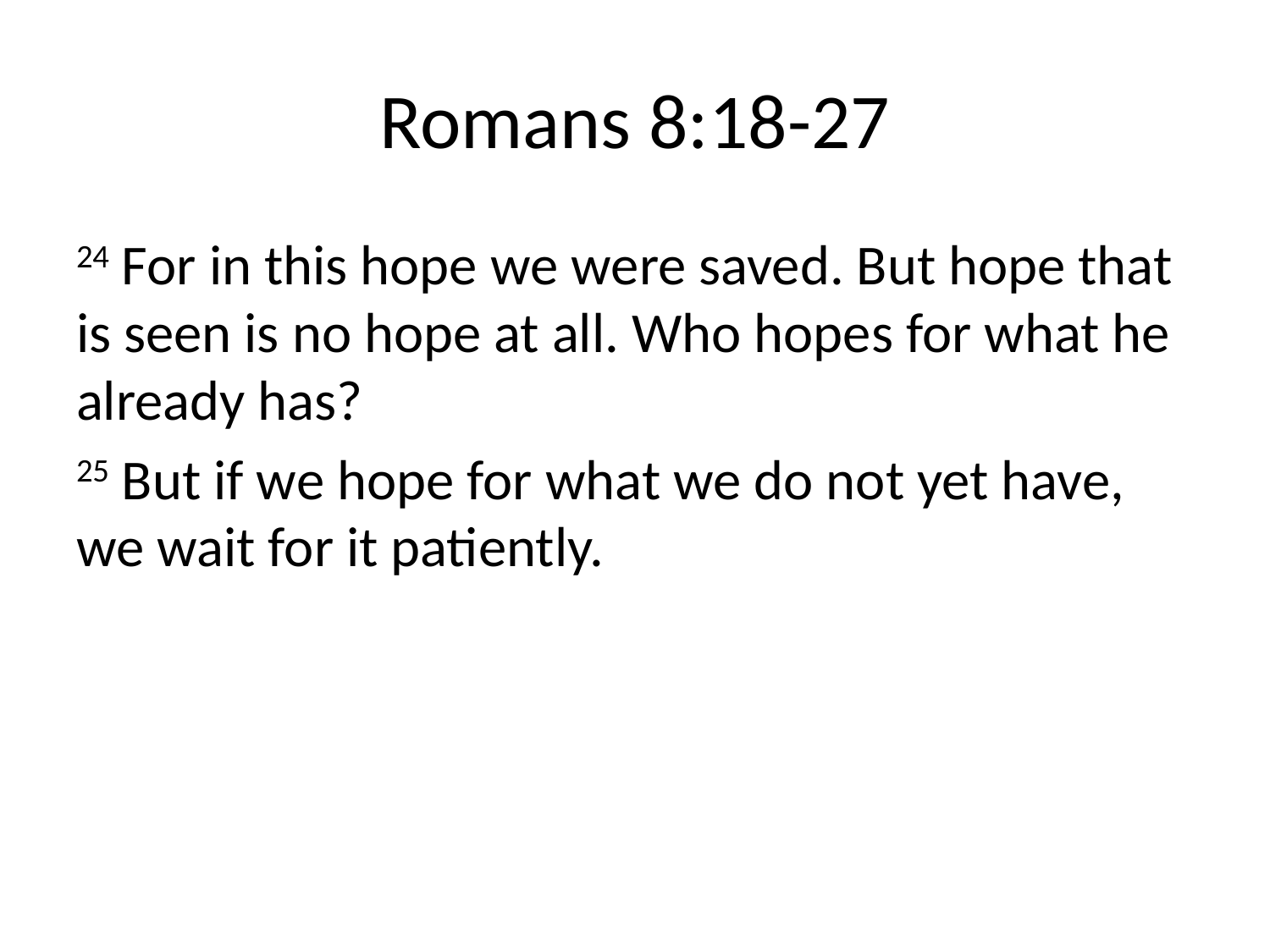

# Romans 8:18-27
24 For in this hope we were saved. But hope that is seen is no hope at all. Who hopes for what he already has?
25 But if we hope for what we do not yet have, we wait for it patiently.